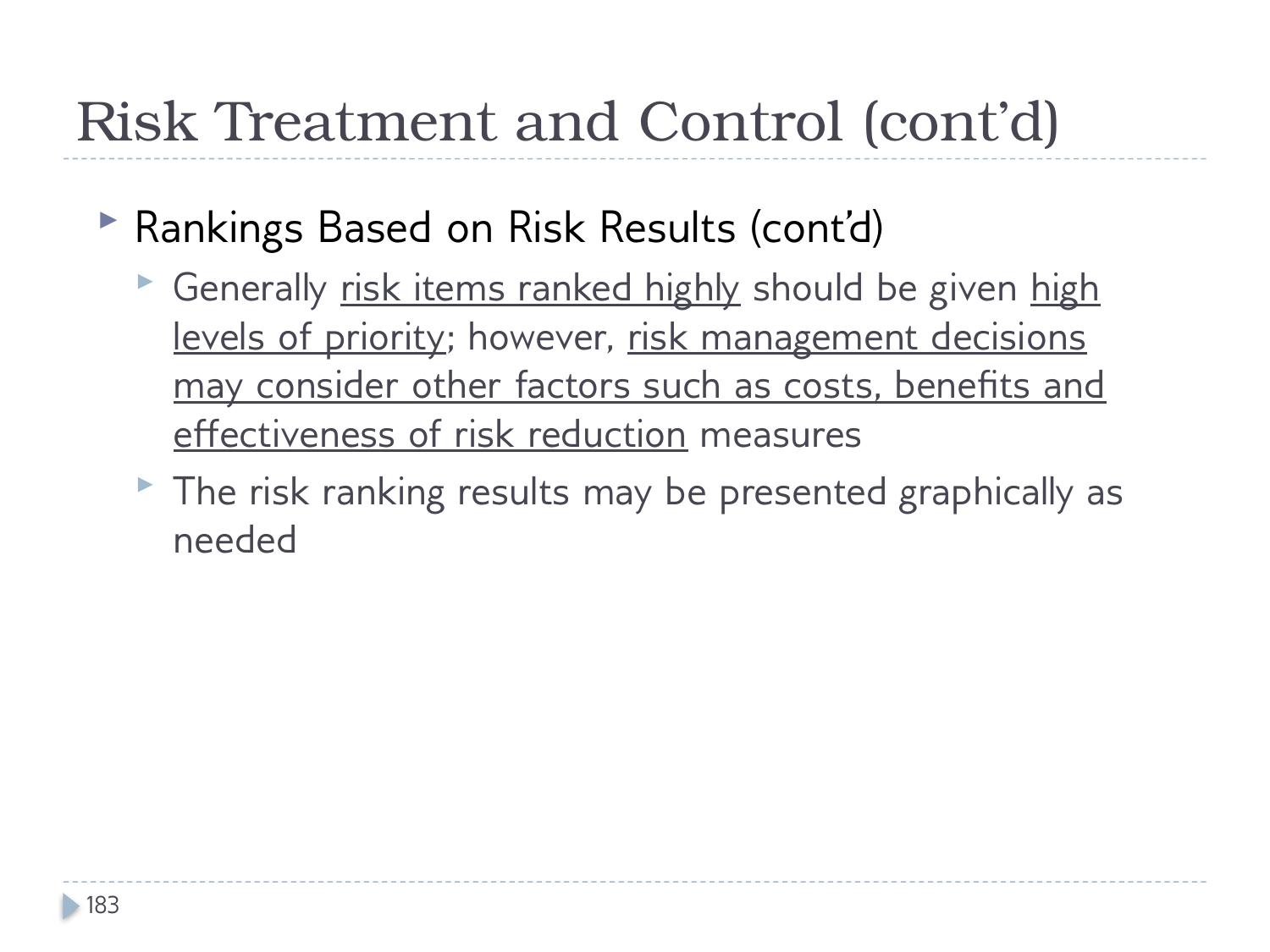

# Risk Treatment and Control (cont’d)
Rankings Based on Risk Results (cont’d)
Generally risk items ranked highly should be given high levels of priority; however, risk management decisions may consider other factors such as costs, benefits and effectiveness of risk reduction measures
The risk ranking results may be presented graphically as needed
183